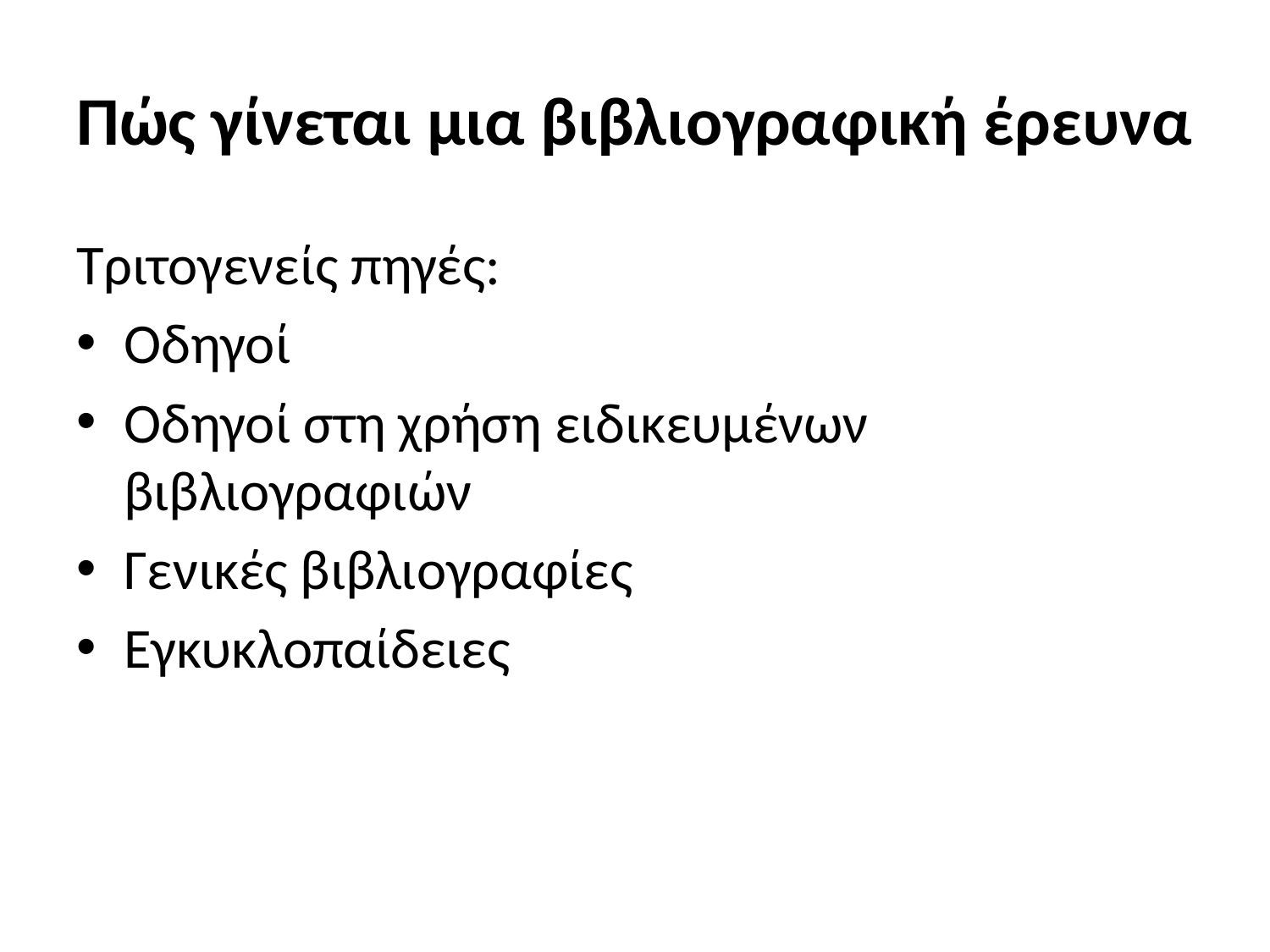

# Πώς γίνεται μια βιβλιογραφική έρευνα
Τριτογενείς πηγές:
Οδηγοί
Οδηγοί στη χρήση ειδικευμένων βιβλιογραφιών
Γενικές βιβλιογραφίες
Εγκυκλοπαίδειες